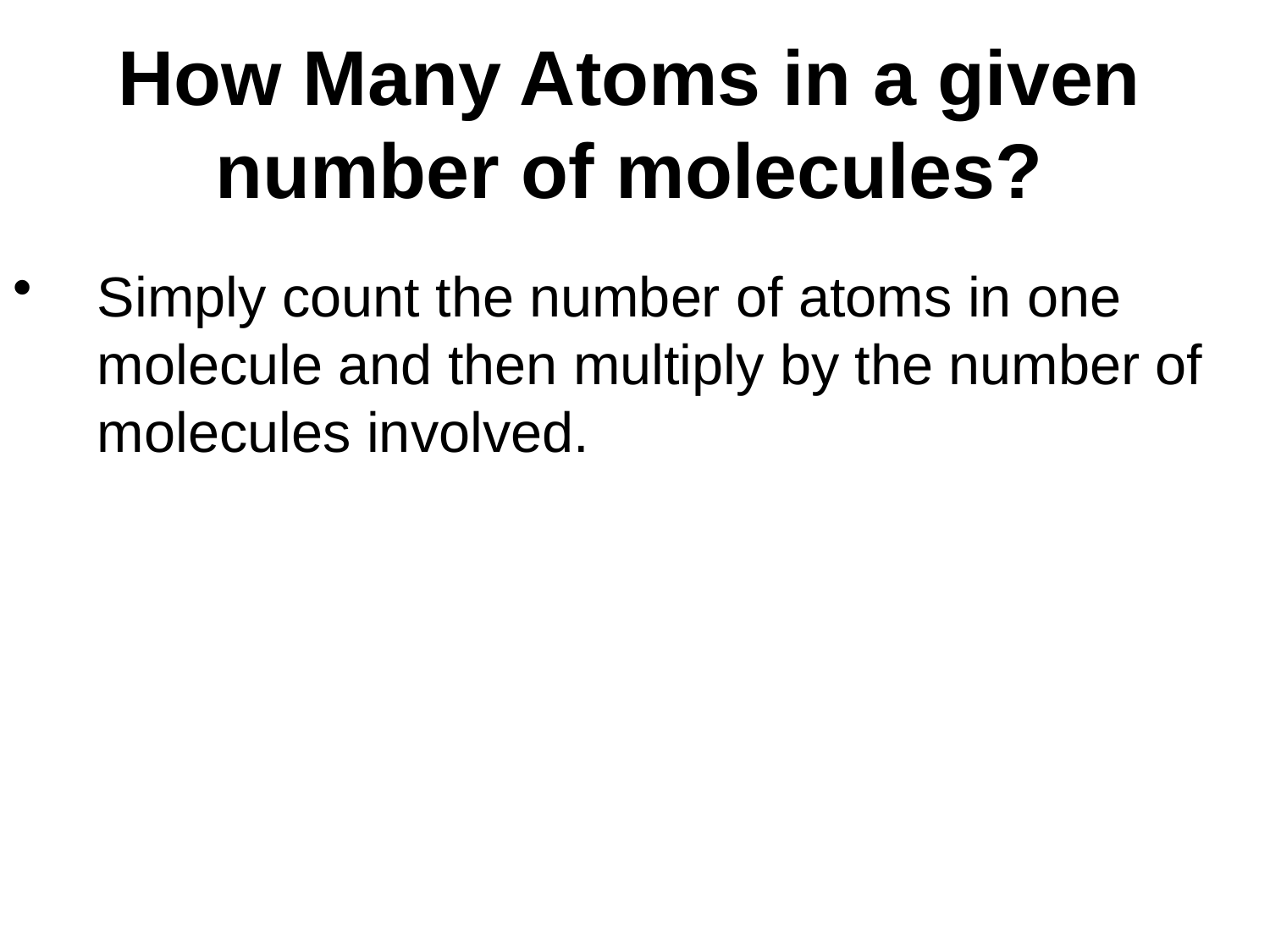

# How Many Atoms in a given number of molecules?
Simply count the number of atoms in one molecule and then multiply by the number of molecules involved.